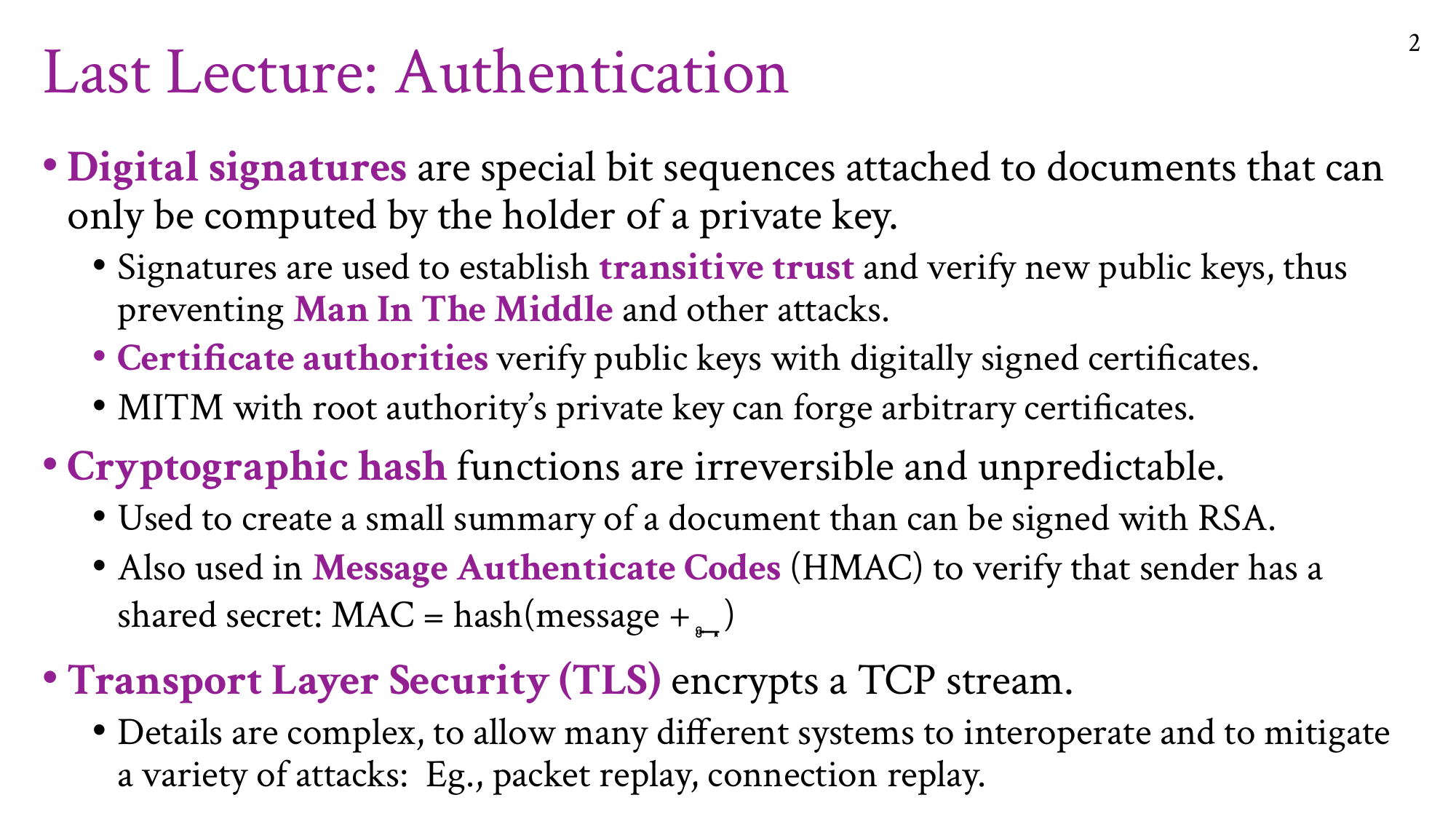

# Last Lecture: Authentication
Digital signatures are special bit sequences attached to documents that can only be computed by the holder of a private key.
Signatures are used to establish transitive trust and verify new public keys, thus preventing Man In The Middle and other attacks.
Certificate authorities verify public keys with digitally signed certificates.
MITM with root authority’s private key can forge arbitrary certificates.
Cryptographic hash functions are irreversible and unpredictable.
Used to create a small summary of a document than can be signed with RSA.
Also used in Message Authenticate Codes (HMAC) to verify that sender has a shared secret: MAC = hash(message +🗝)
Transport Layer Security (TLS) encrypts a TCP stream.
Details are complex, to allow many different systems to interoperate and to mitigate a variety of attacks:  Eg., packet replay, connection replay.